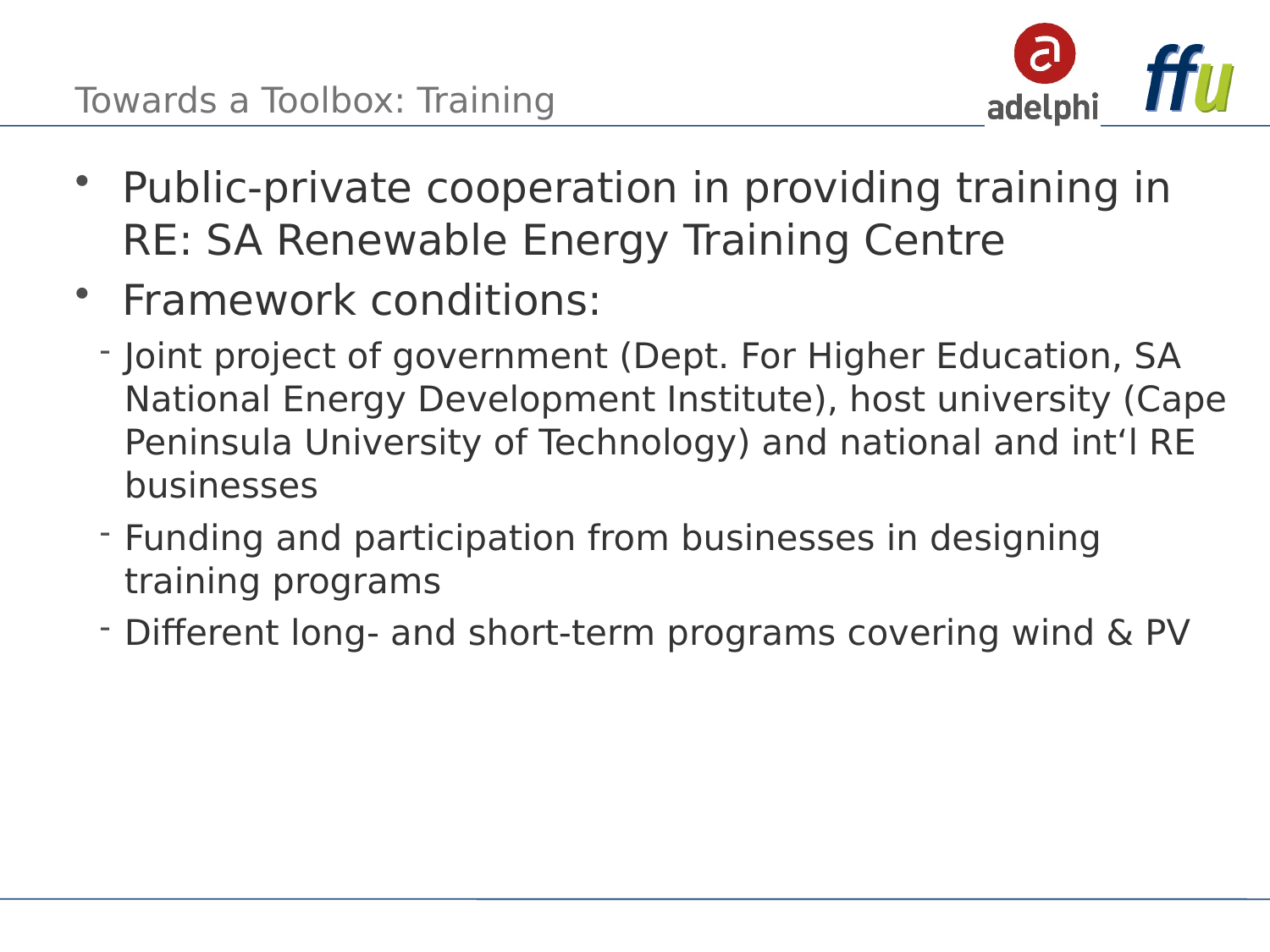

# Towards a Toolbox: Training
Public-private cooperation in providing training in RE: SA Renewable Energy Training Centre
Framework conditions:
Joint project of government (Dept. For Higher Education, SA National Energy Development Institute), host university (Cape Peninsula University of Technology) and national and int‘l RE businesses
Funding and participation from businesses in designing training programs
Different long- and short-term programs covering wind & PV